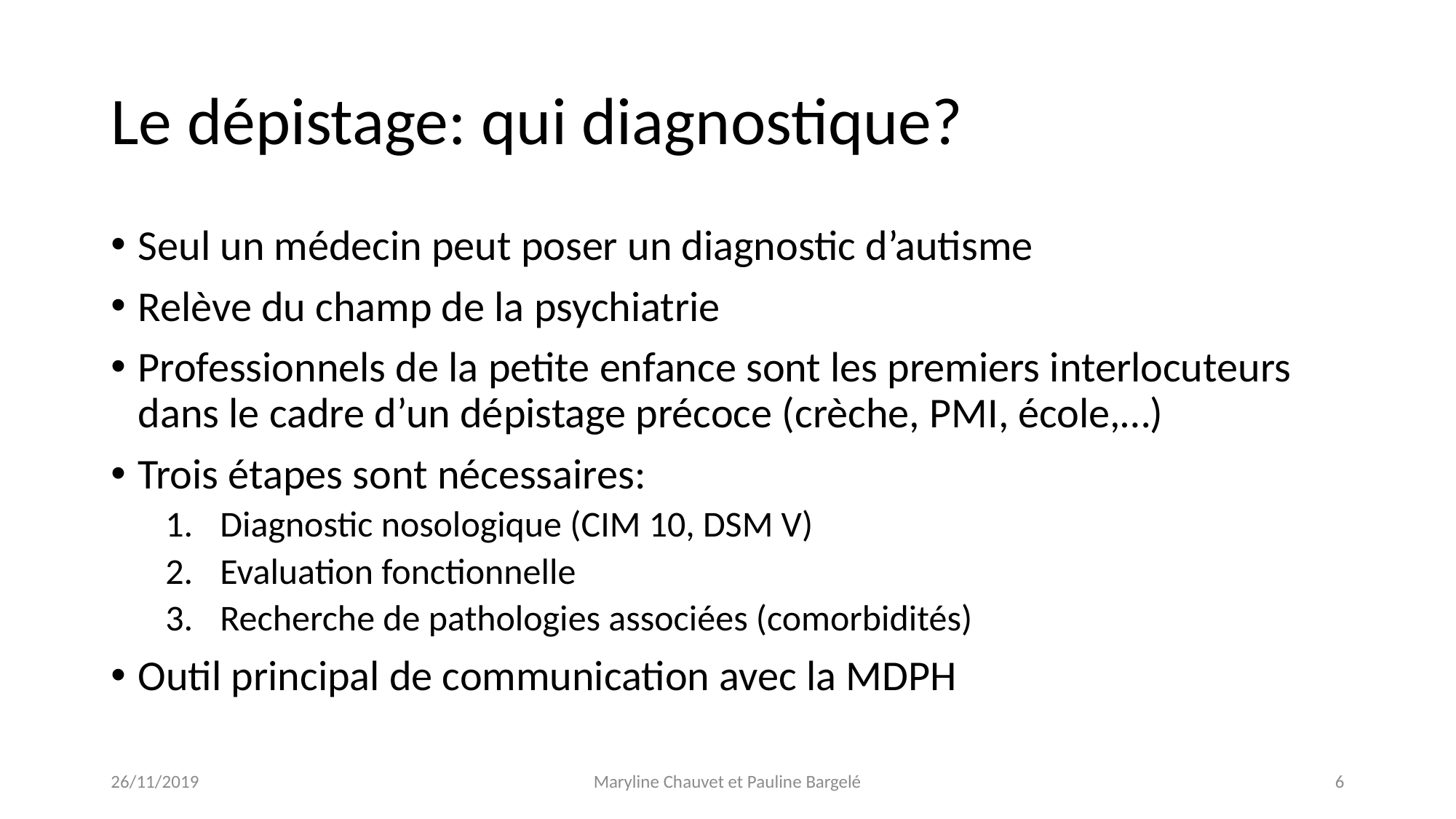

# Le dépistage: qui diagnostique?
Seul un médecin peut poser un diagnostic d’autisme
Relève du champ de la psychiatrie
Professionnels de la petite enfance sont les premiers interlocuteurs dans le cadre d’un dépistage précoce (crèche, PMI, école,…)
Trois étapes sont nécessaires:
Diagnostic nosologique (CIM 10, DSM V)
Evaluation fonctionnelle
Recherche de pathologies associées (comorbidités)
Outil principal de communication avec la MDPH

26/11/2019
Maryline Chauvet et Pauline Bargelé
6